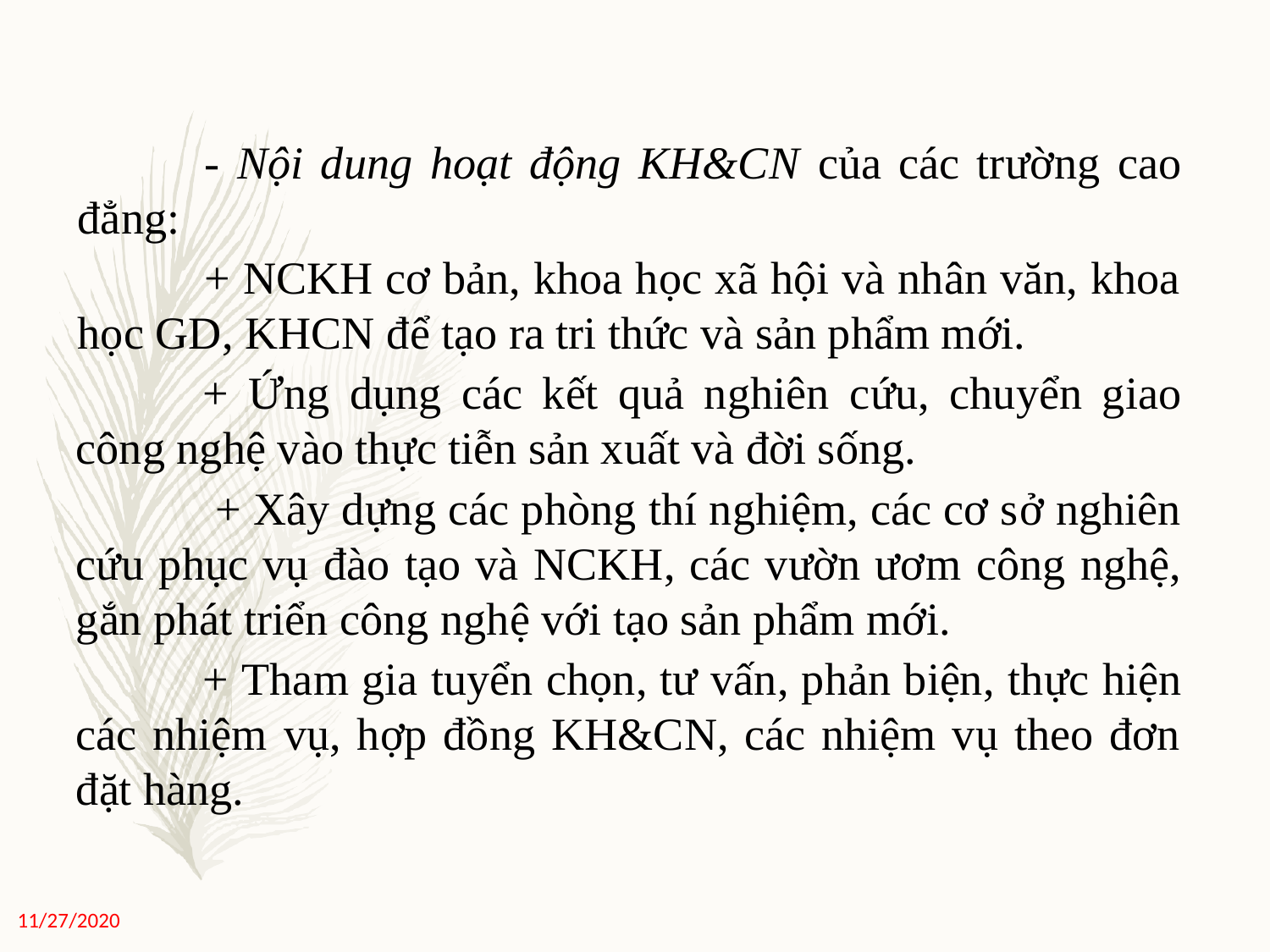

- Nội dung hoạt động KH&CN của các trường cao đẳng:
	+ NCKH cơ bản, khoa học xã hội và nhân văn, khoa học GD, KHCN để tạo ra tri thức và sản phẩm mới.
		+ Ứng dụng các kết quả nghiên cứu, chuyển giao công nghệ vào thực tiễn sản xuất và đời sống.
		 + Xây dựng các phòng thí nghiệm, các cơ sở nghiên cứu phục vụ đào tạo và NCKH, các vườn ươm công nghệ, gắn phát triển công nghệ với tạo sản phẩm mới.
		+ Tham gia tuyển chọn, tư vấn, phản biện, thực hiện các nhiệm vụ, hợp đồng KH&CN, các nhiệm vụ theo đơn đặt hàng.
11/27/2020